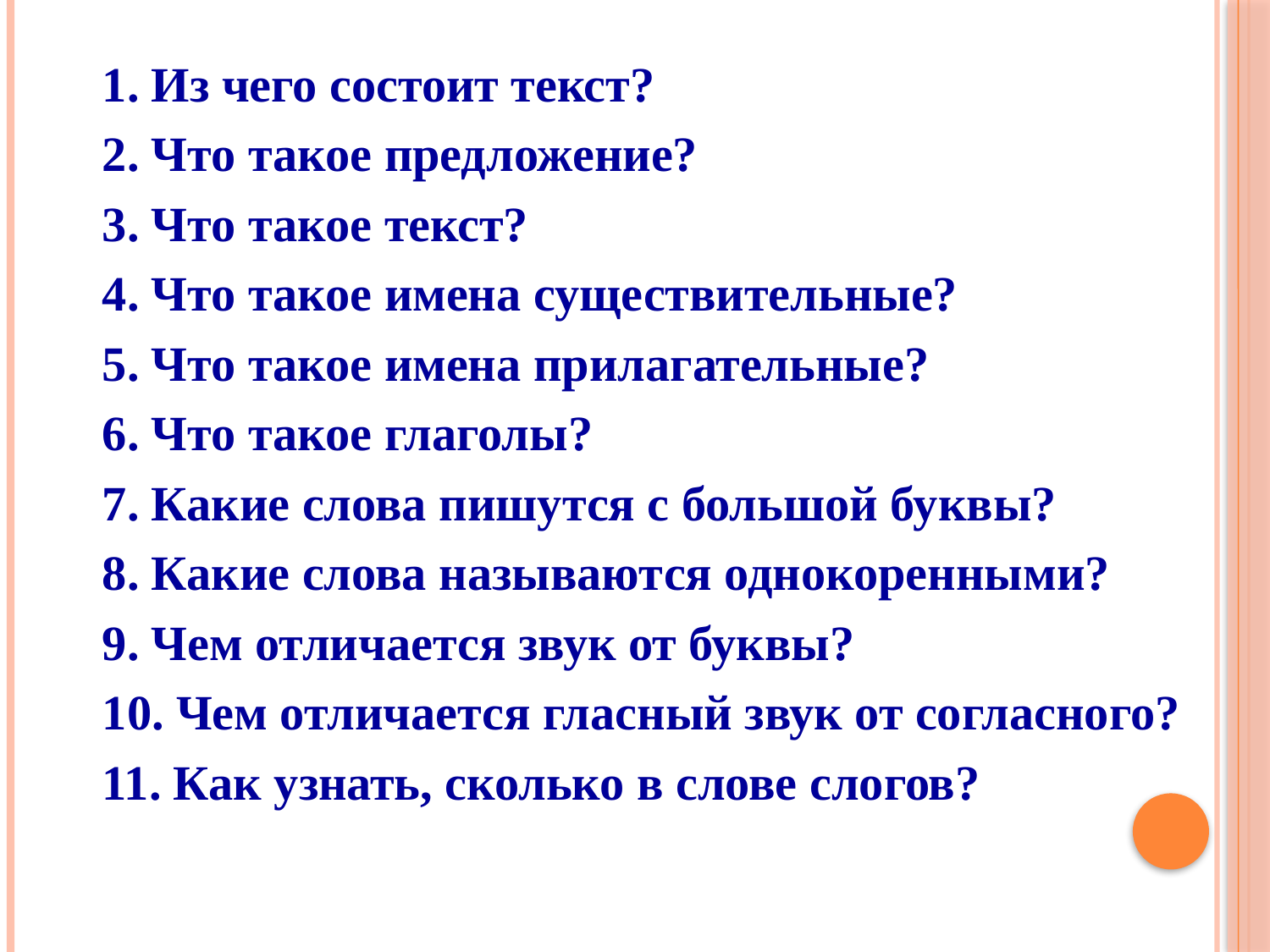

1. Из чего состоит текст?
2. Что такое предложение?
3. Что такое текст?
4. Что такое имена существительные?
5. Что такое имена прилагательные?
6. Что такое глаголы?
7. Какие слова пишутся с большой буквы?
8. Какие слова называются однокоренными?
9. Чем отличается звук от буквы?
10. Чем отличается гласный звук от согласного?
11. Как узнать, сколько в слове слогов?